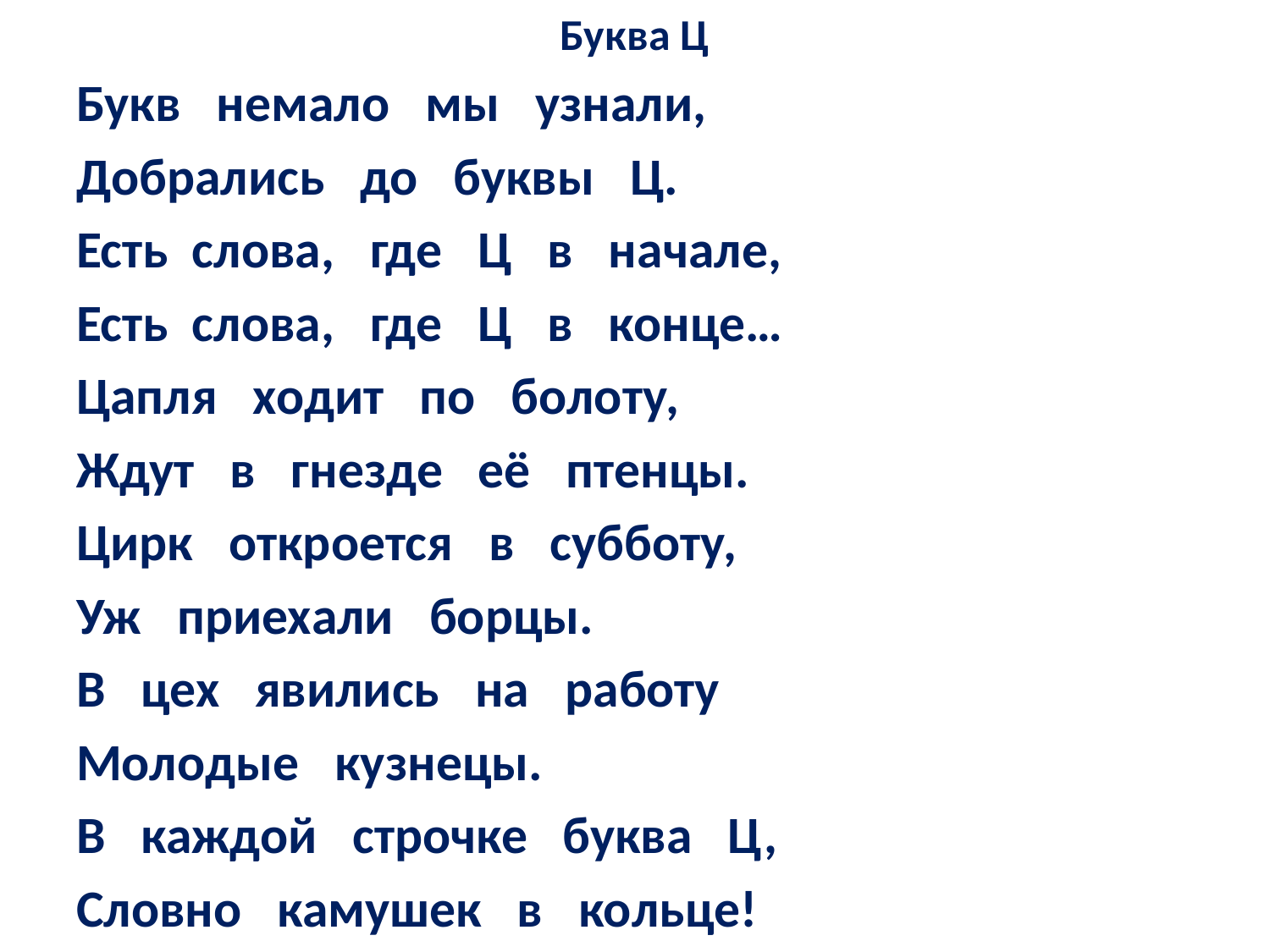

Буква Ц
Букв   немало   мы   узнали,
Добрались   до   буквы   Ц.
Есть  слова,   где   Ц   в   начале,
Есть  слова,   где   Ц   в   конце…
Цапля   ходит   по   болоту,
Ждут   в   гнезде   её   птенцы.
Цирк   откроется   в   субботу,
Уж   приехали   борцы.
В   цех   явились   на   работу
Молодые   кузнецы.
В   каждой   строчке   буква   Ц,
Словно   камушек   в   кольце!
#